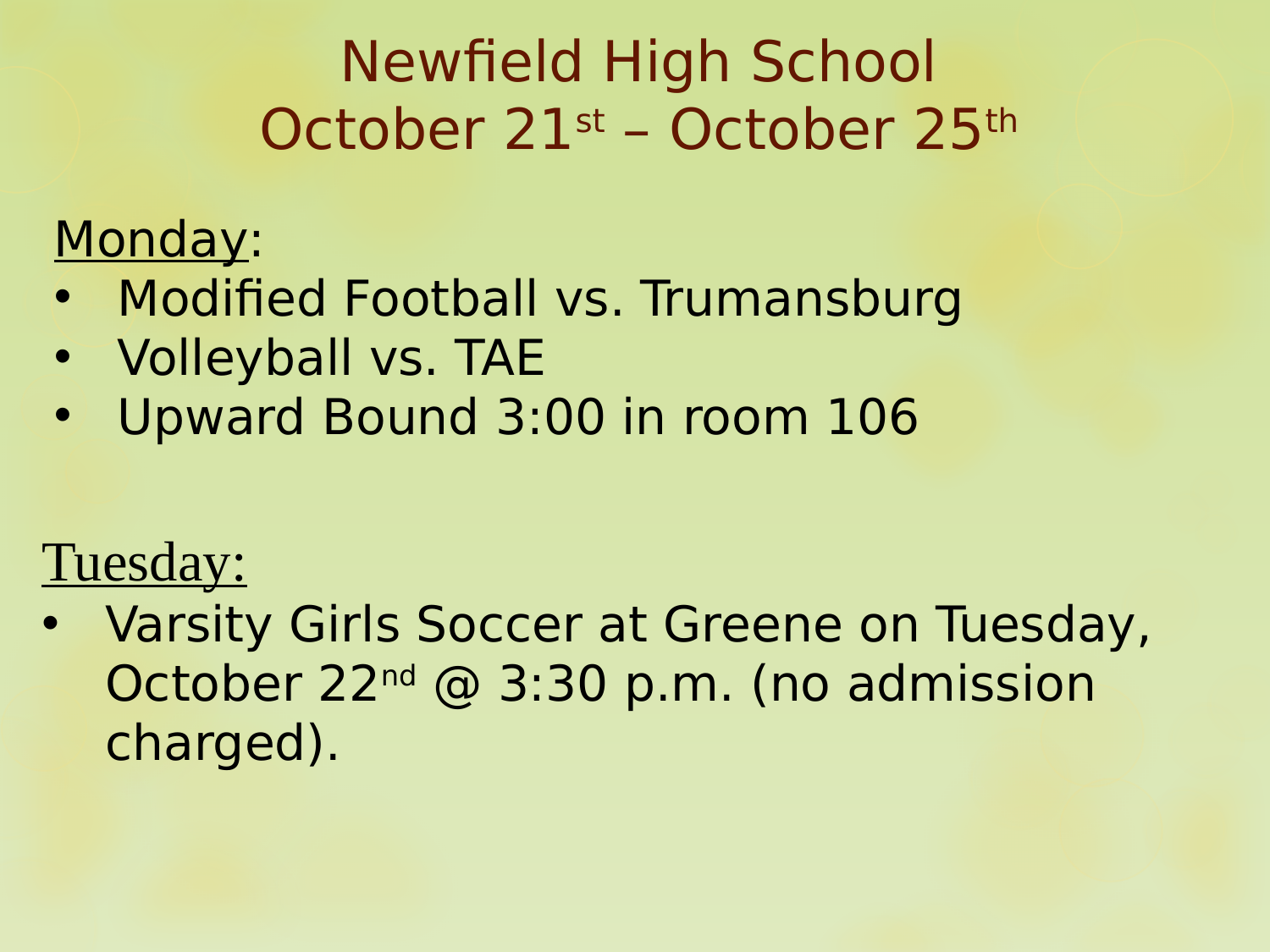

Newfield High School
October 21st – October 25th
Monday:
Modified Football vs. Trumansburg
Volleyball vs. TAE
Upward Bound 3:00 in room 106
Tuesday:
Varsity Girls Soccer at Greene on Tuesday, October 22nd @ 3:30 p.m. (no admission charged).